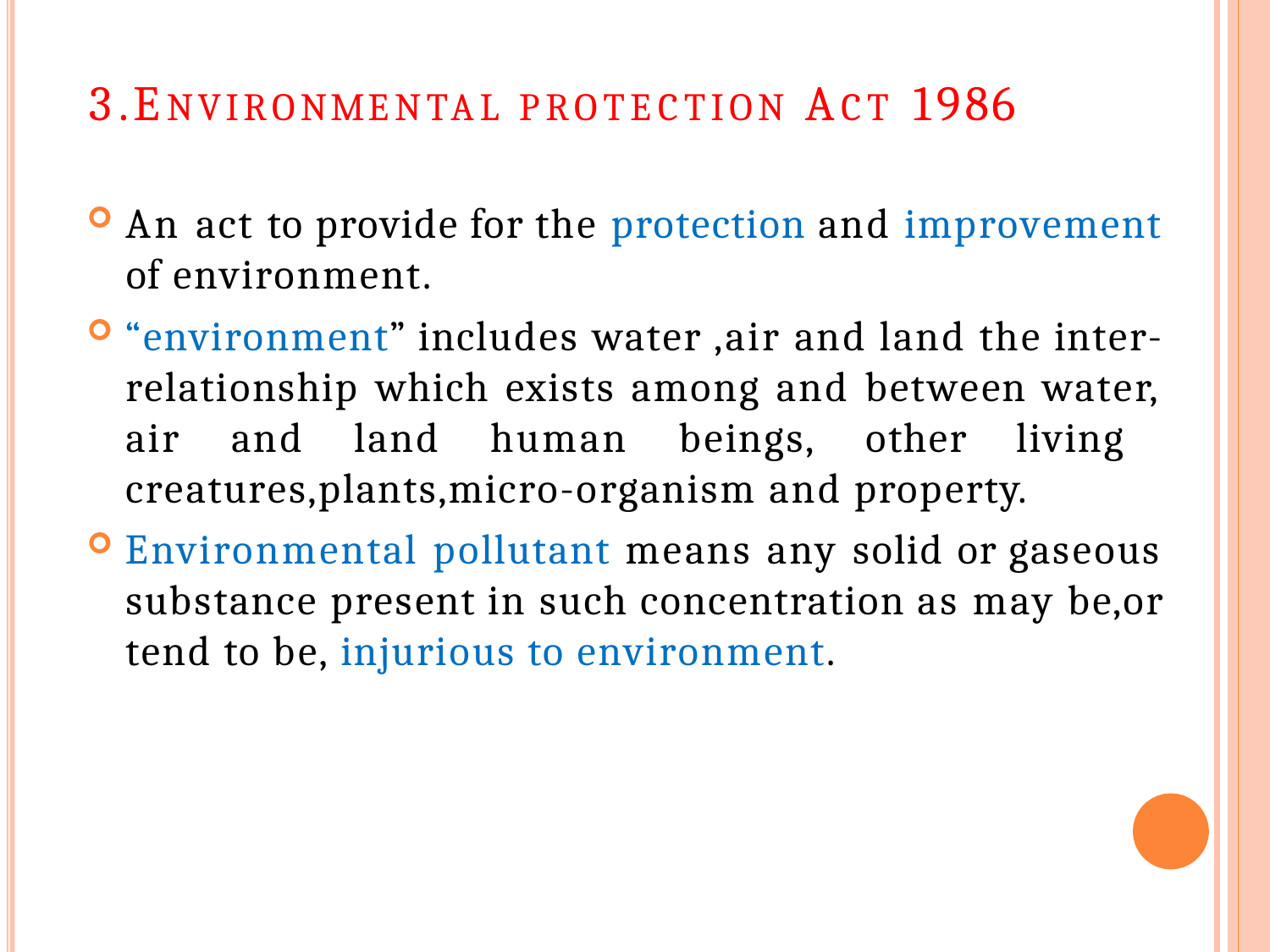

# 3.ENVIRONMENTAL PROTECTION ACT 1986
An act to provide for the protection and improvement  of environment.
“environment” includes water ,air and land the inter-  relationship which exists among and between water,  air and land human beings, other living  creatures,plants,micro-organism and property.
Environmental pollutant means any solid or gaseous  substance present in such concentration as may be,or  tend to be, injurious to environment.